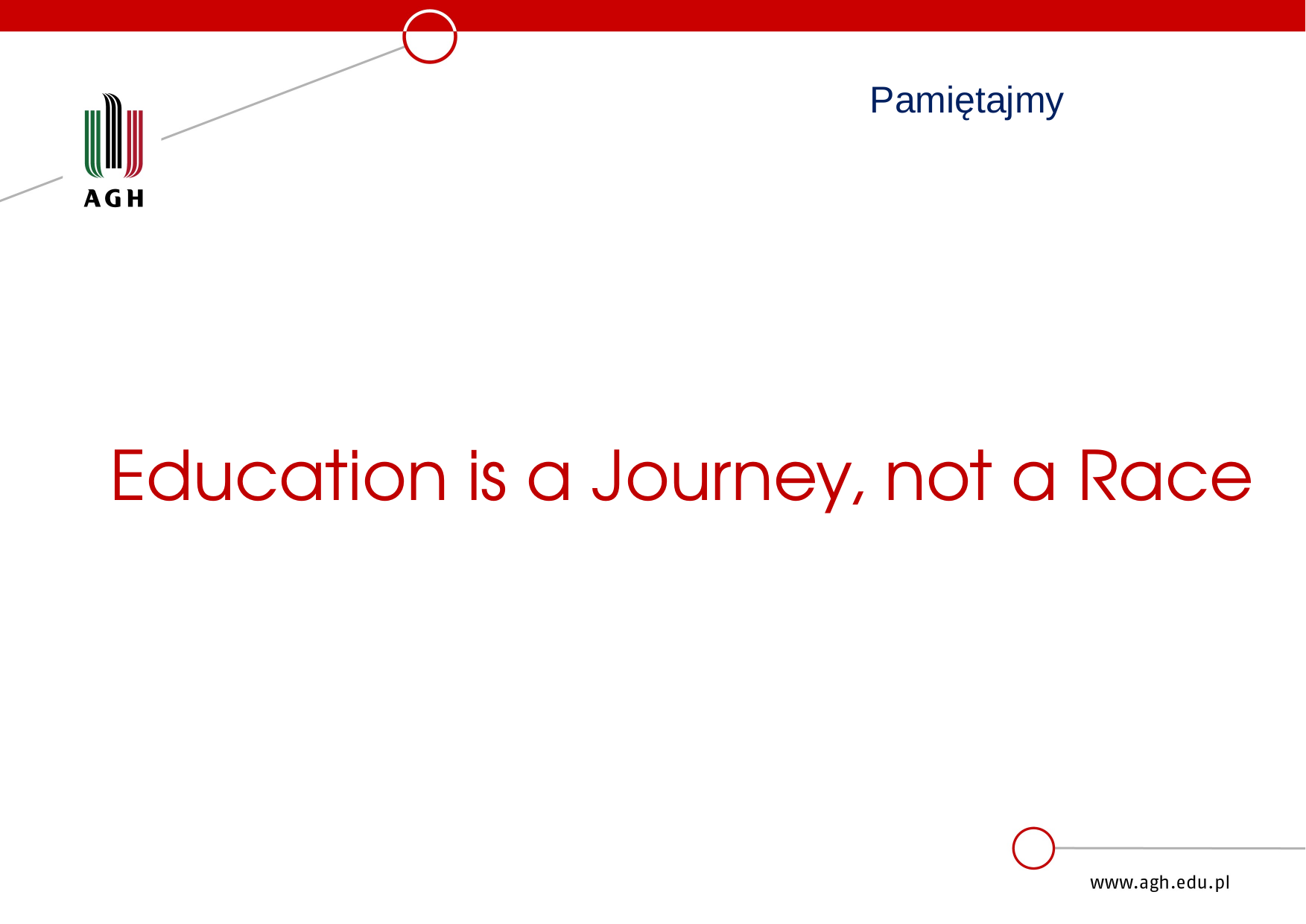

Pamiętajmy
Education is a Journey, not a Race